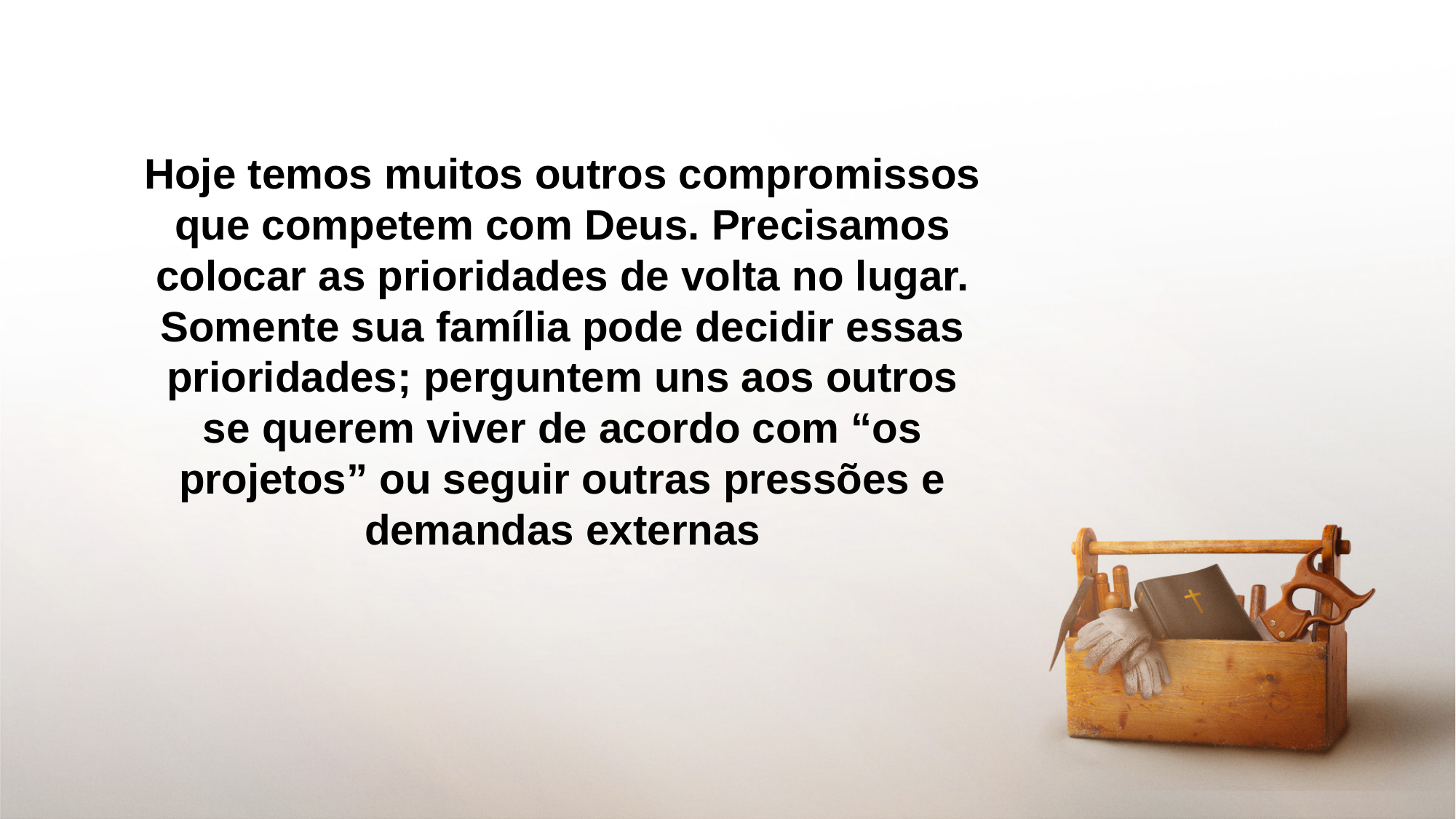

Hoje temos muitos outros compromissos que competem com Deus. Precisamos colocar as prioridades de volta no lugar.
Somente sua família pode decidir essas prioridades; perguntem uns aos outros se querem viver de acordo com “os projetos” ou seguir outras pressões e demandas externas